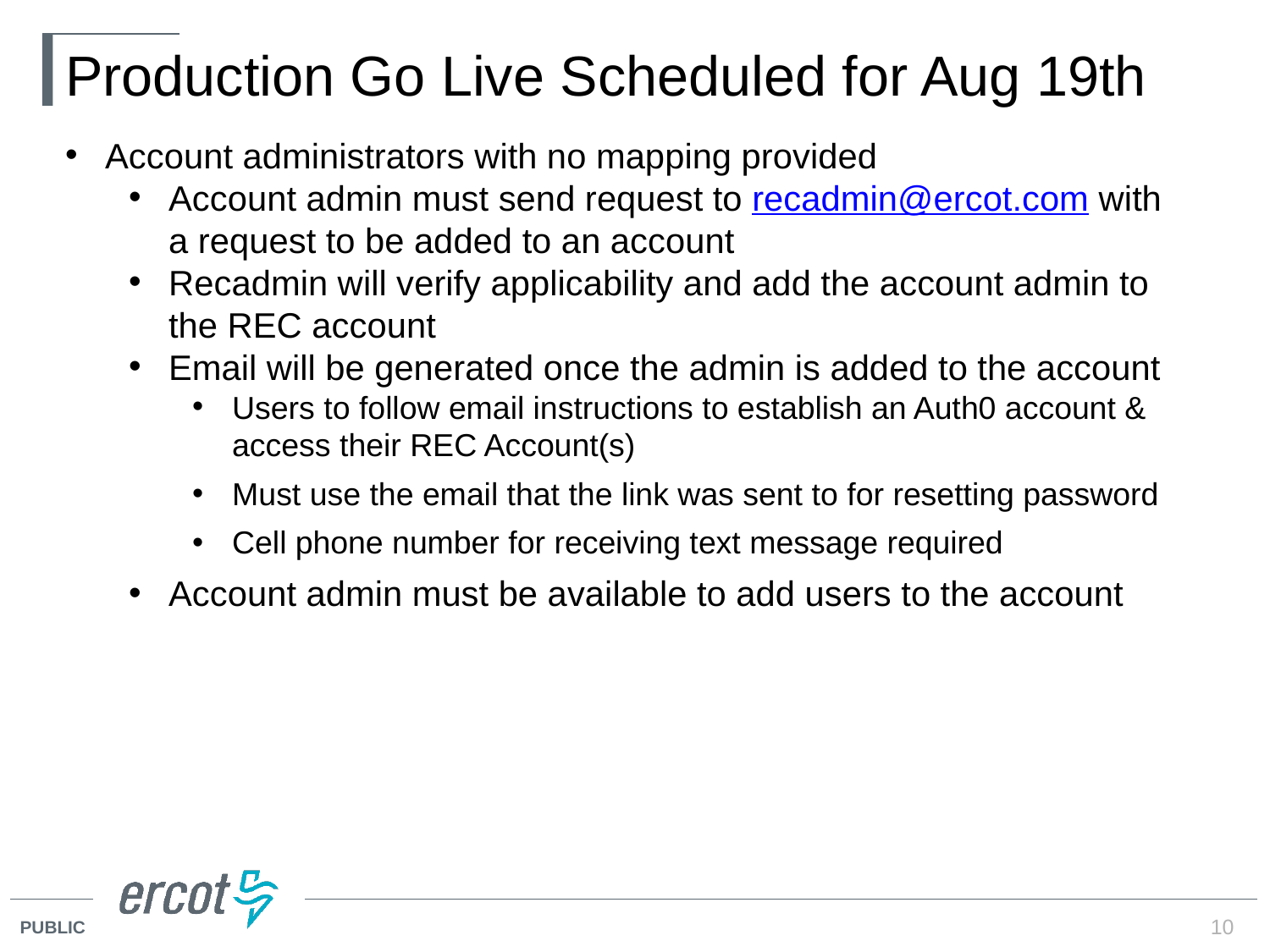

# Production Go Live Scheduled for Aug 19th
Account administrators with no mapping provided
Account admin must send request to recadmin@ercot.com with a request to be added to an account
Recadmin will verify applicability and add the account admin to the REC account
Email will be generated once the admin is added to the account
Users to follow email instructions to establish an Auth0 account & access their REC Account(s)
Must use the email that the link was sent to for resetting password
Cell phone number for receiving text message required
Account admin must be available to add users to the account

10